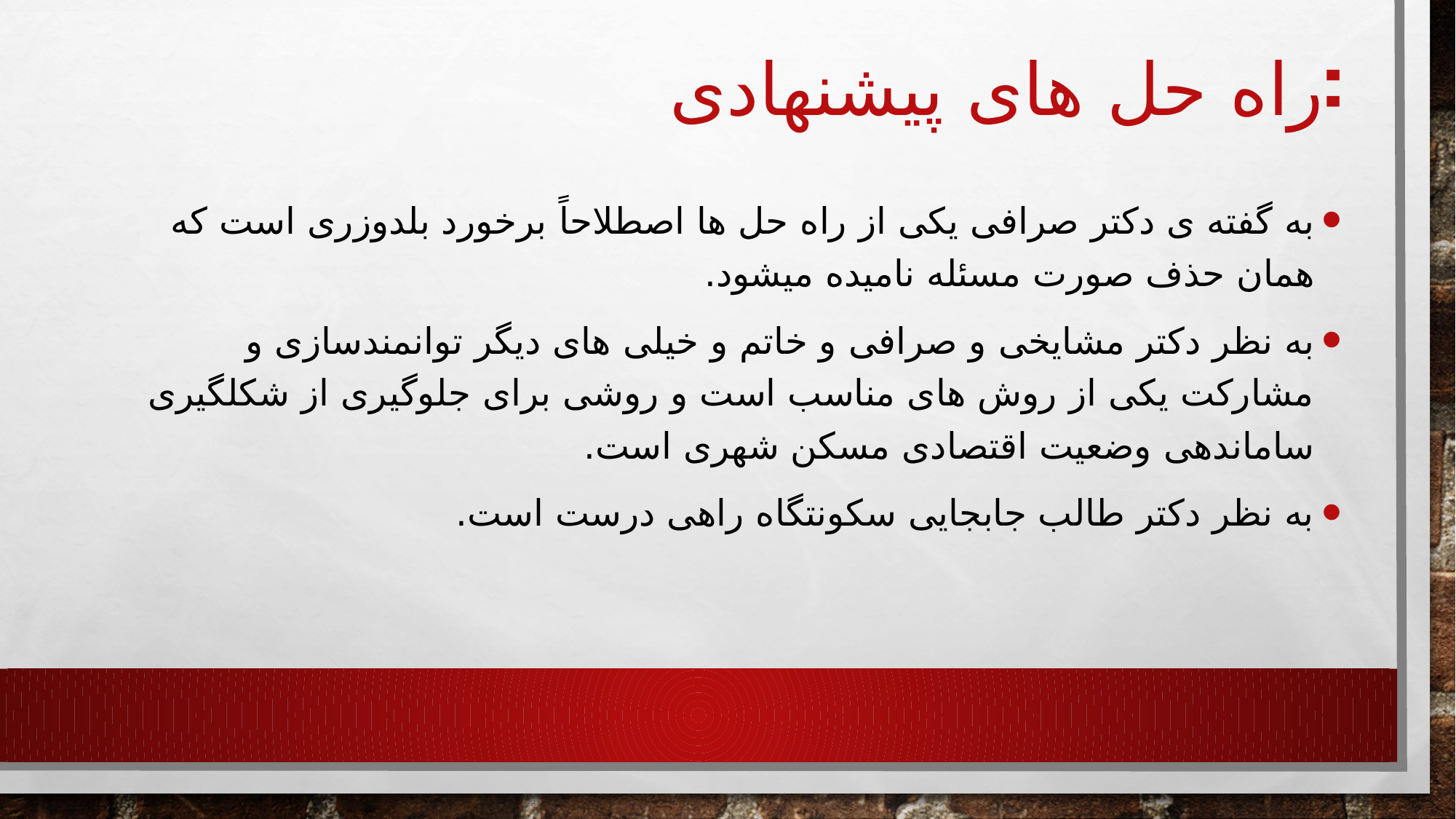

# راه حل های پیشنهادی:
به گفته ی دکتر صرافی یکی از راه حل ها اصطلاحاً برخورد بلدوزری است که همان حذف صورت مسئله نامیده میشود.
به نظر دکتر مشایخی و صرافی و خاتم و خیلی های دیگر توانمندسازی و مشارکت یکی از روش های مناسب است و روشی برای جلوگیری از شکلگیری ساماندهی وضعیت اقتصادی مسکن شهری است.
به نظر دکتر طالب جابجایی سکونتگاه راهی درست است.